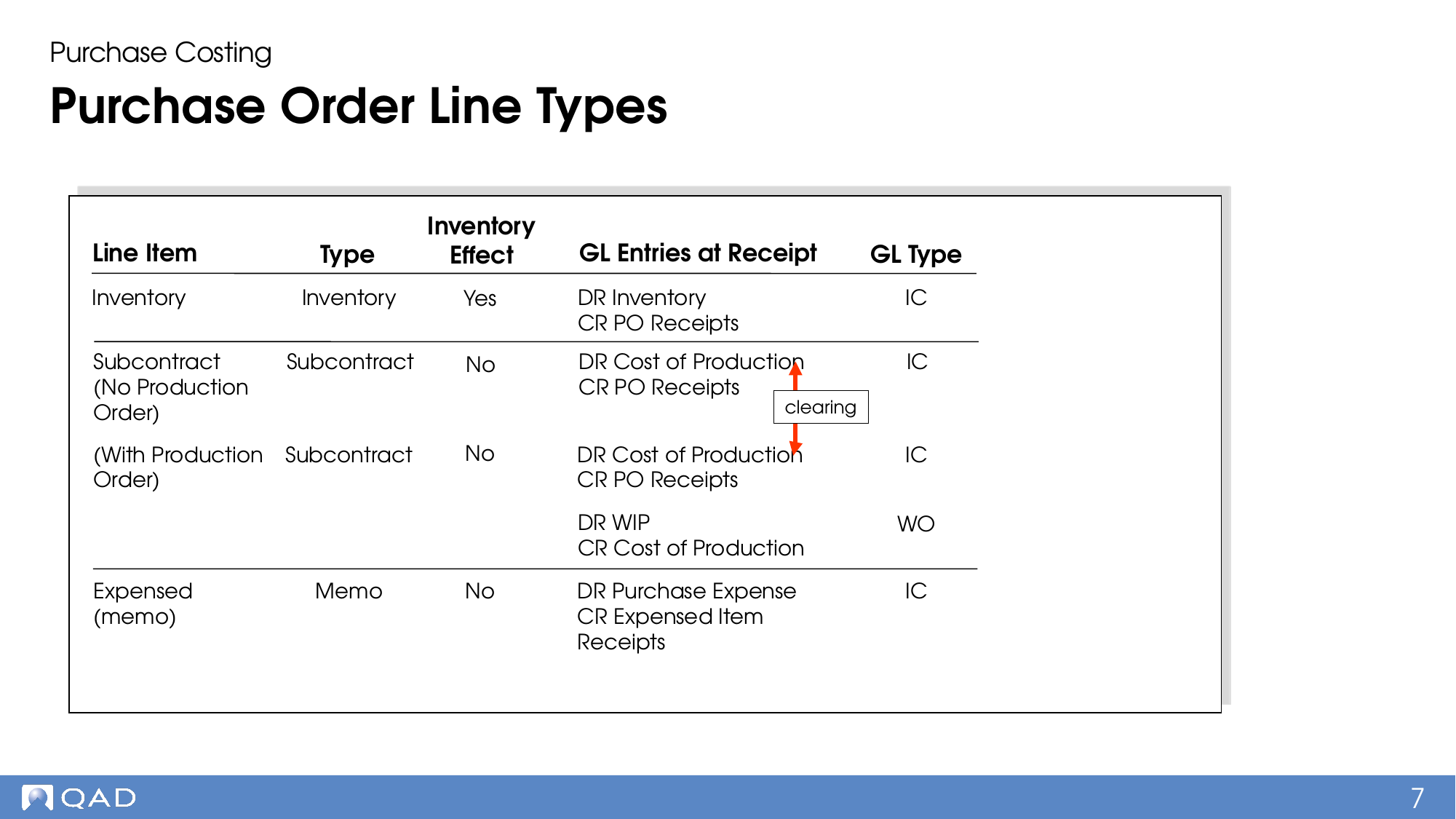

Purchase Costing
# Purchase Order Line Types

Inventory Effect
Line Item
GL Entries at Receipt
Type
GL Type

Inventory
Inventory
DR Inventory
CR PO Receipts
IC
Yes

Subcontract
(No Production Order)
Subcontract
DR Cost of Production
CR PO Receipts
IC
No

clearing
No
(With Production Order)
Subcontract
DR Cost of Production
CR PO Receipts
IC

DR WIP
CR Cost of Production
WO

Expensed
(memo)
Memo
No
DR Purchase Expense
CR Expensed Item Receipts
IC
7